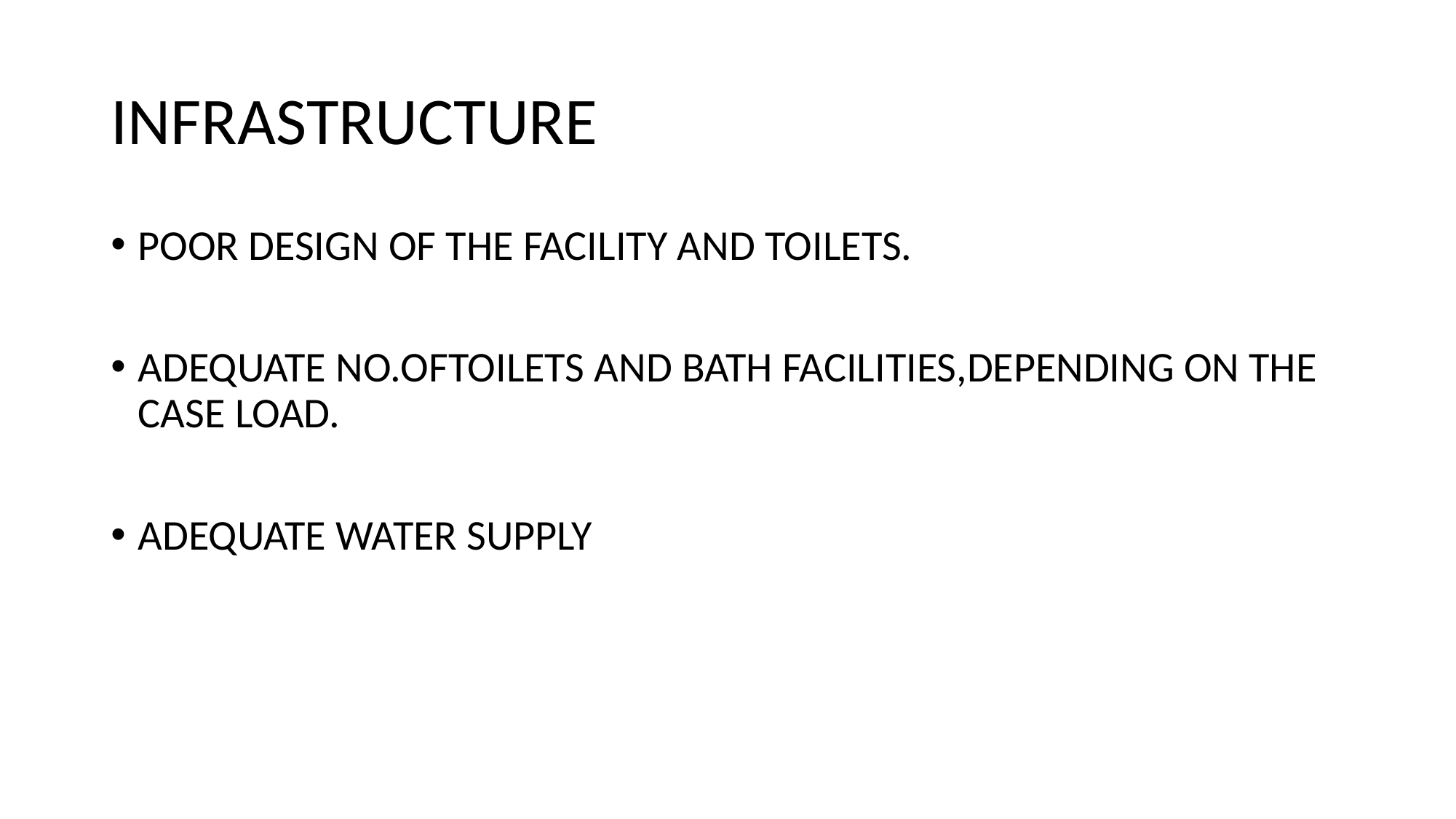

# INFRASTRUCTURE
POOR DESIGN OF THE FACILITY AND TOILETS.

ADEQUATE NO.OFTOILETS AND BATH FACILITIES,DEPENDING ON THE CASE LOAD.

ADEQUATE WATER SUPPLY